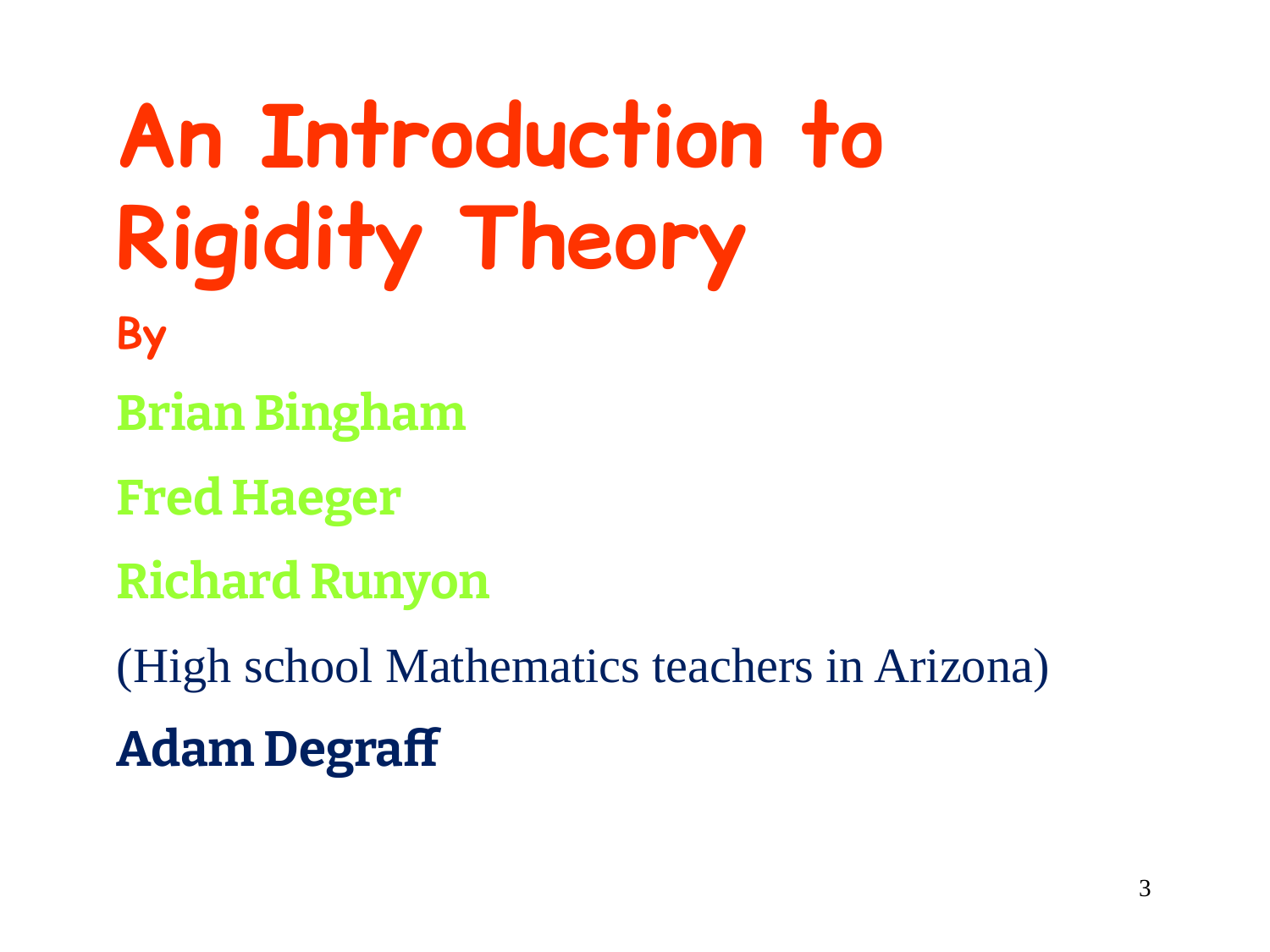

An Introduction to Rigidity Theory
By
Brian Bingham
Fred Haeger
Richard Runyon
(High school Mathematics teachers in Arizona)
Adam Degraff

3